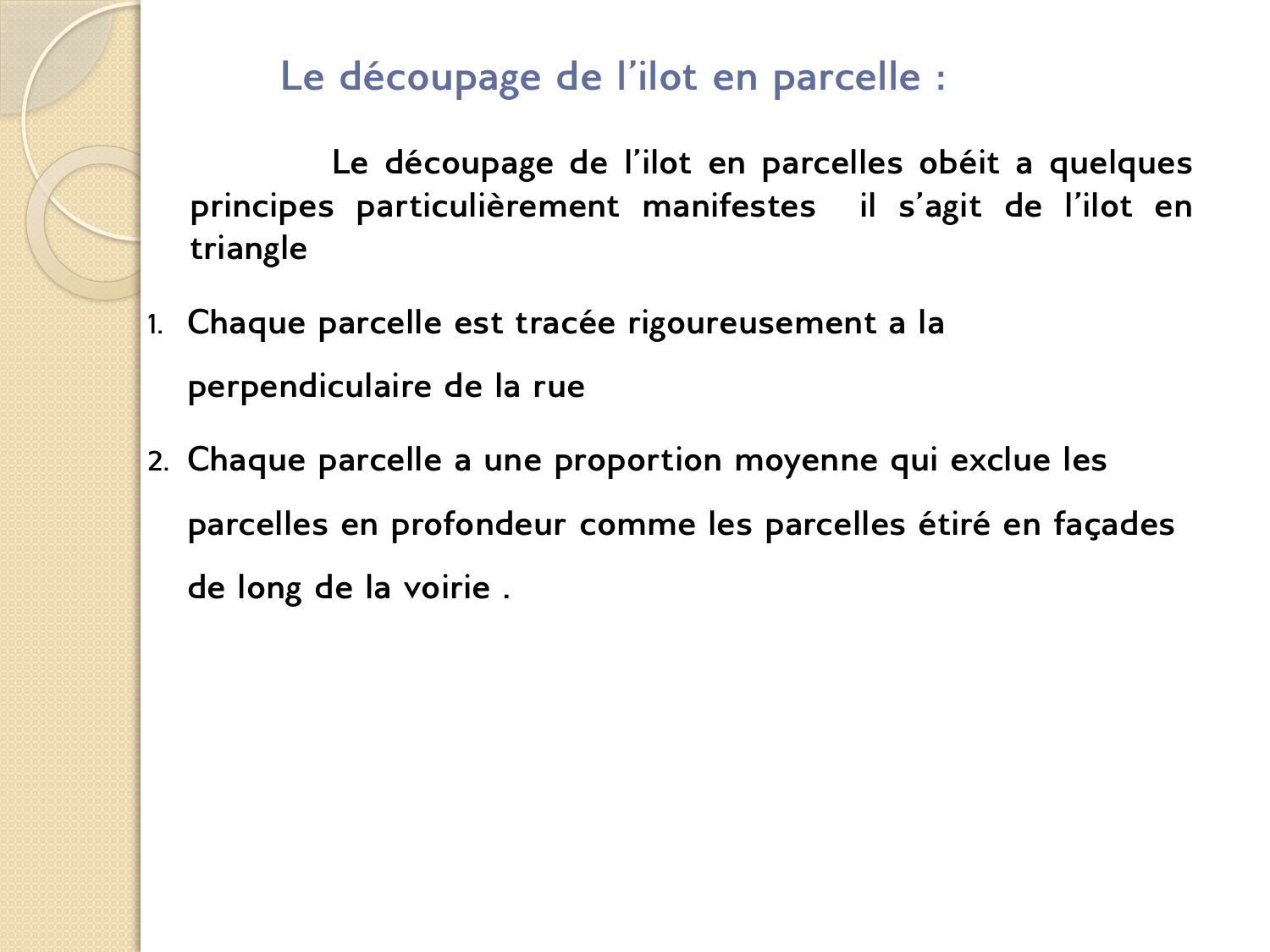

# Le découpage de l’ilot en parcelle :
           Le découpage de l’ilot en parcelles obéit a quelques principes particulièrement manifestes  il s’agit de l’ilot en triangle
Chaque parcelle est tracée rigoureusement a la perpendiculaire de la rue
Chaque parcelle a une proportion moyenne qui exclue les parcelles en profondeur comme les parcelles étiré en façades de long de la voirie .